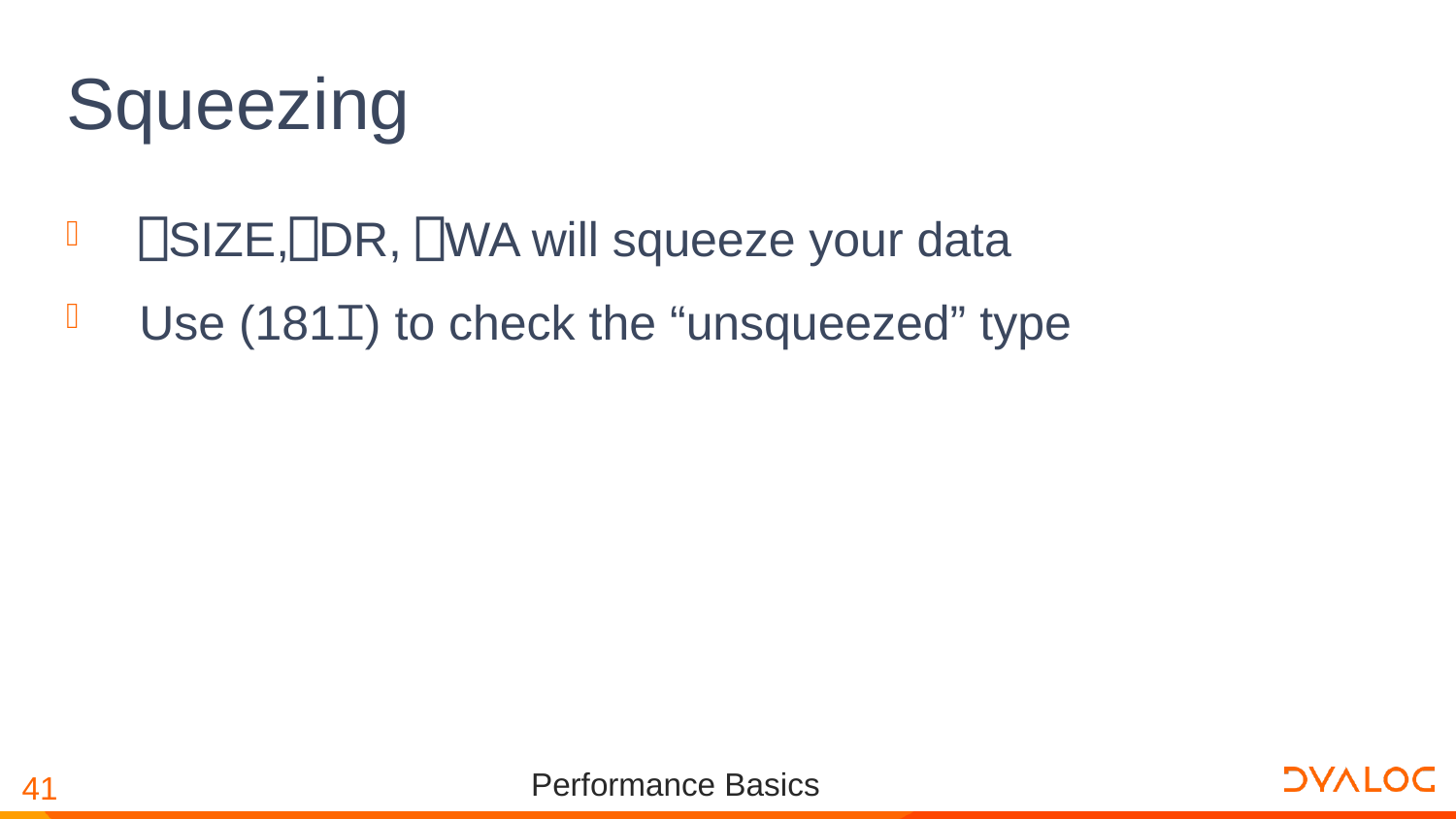

# Squeezing
⎕SIZE,⎕DR, ⎕WA will squeeze your data
Use (181⌶) to check the “unsqueezed” type